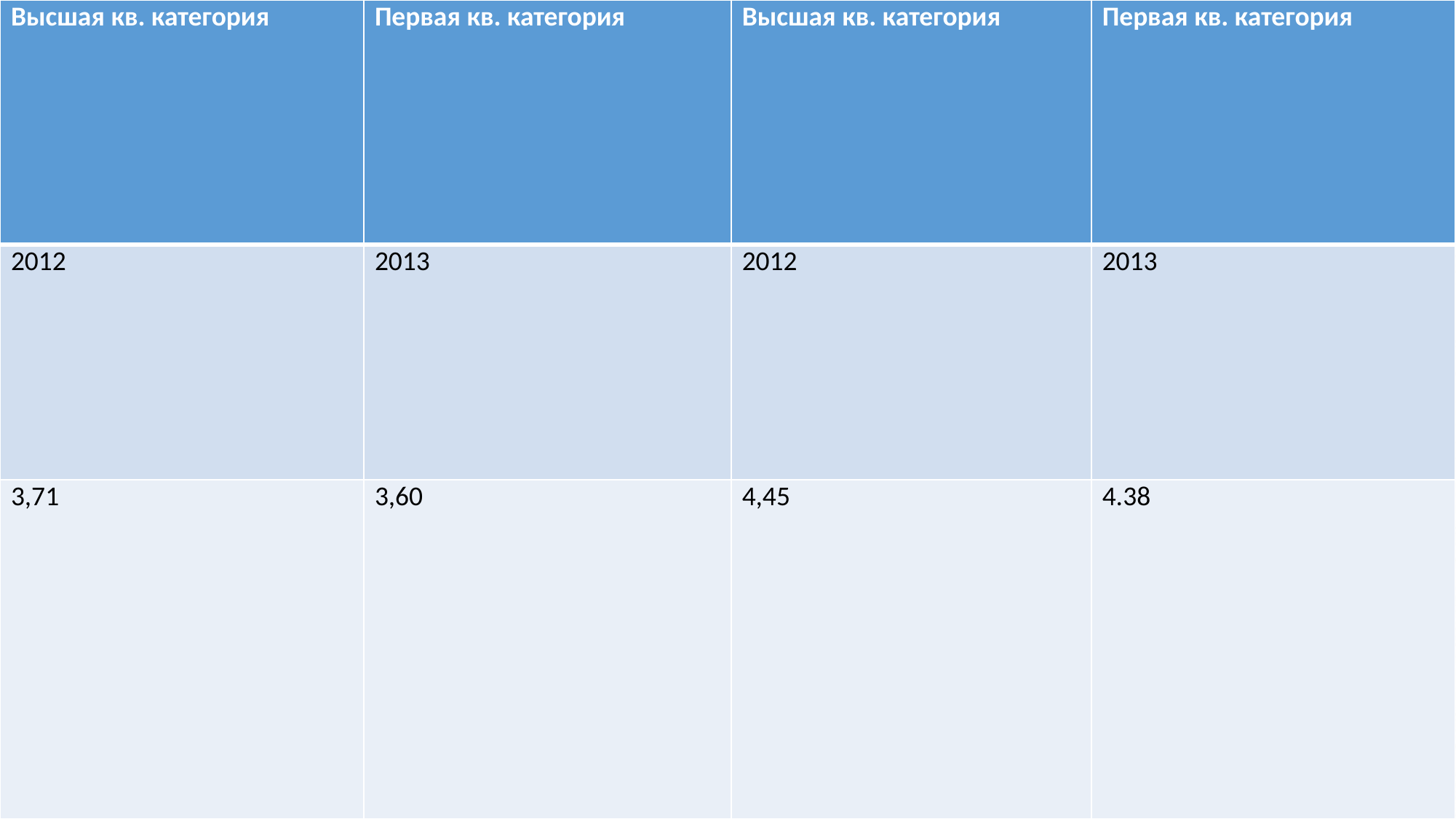

| Высшая кв. категория | Первая кв. категория | Высшая кв. категория | Первая кв. категория |
| --- | --- | --- | --- |
| 2012 | 2013 | 2012 | 2013 |
| 3,71 | 3,60 | 4,45 | 4.38 |